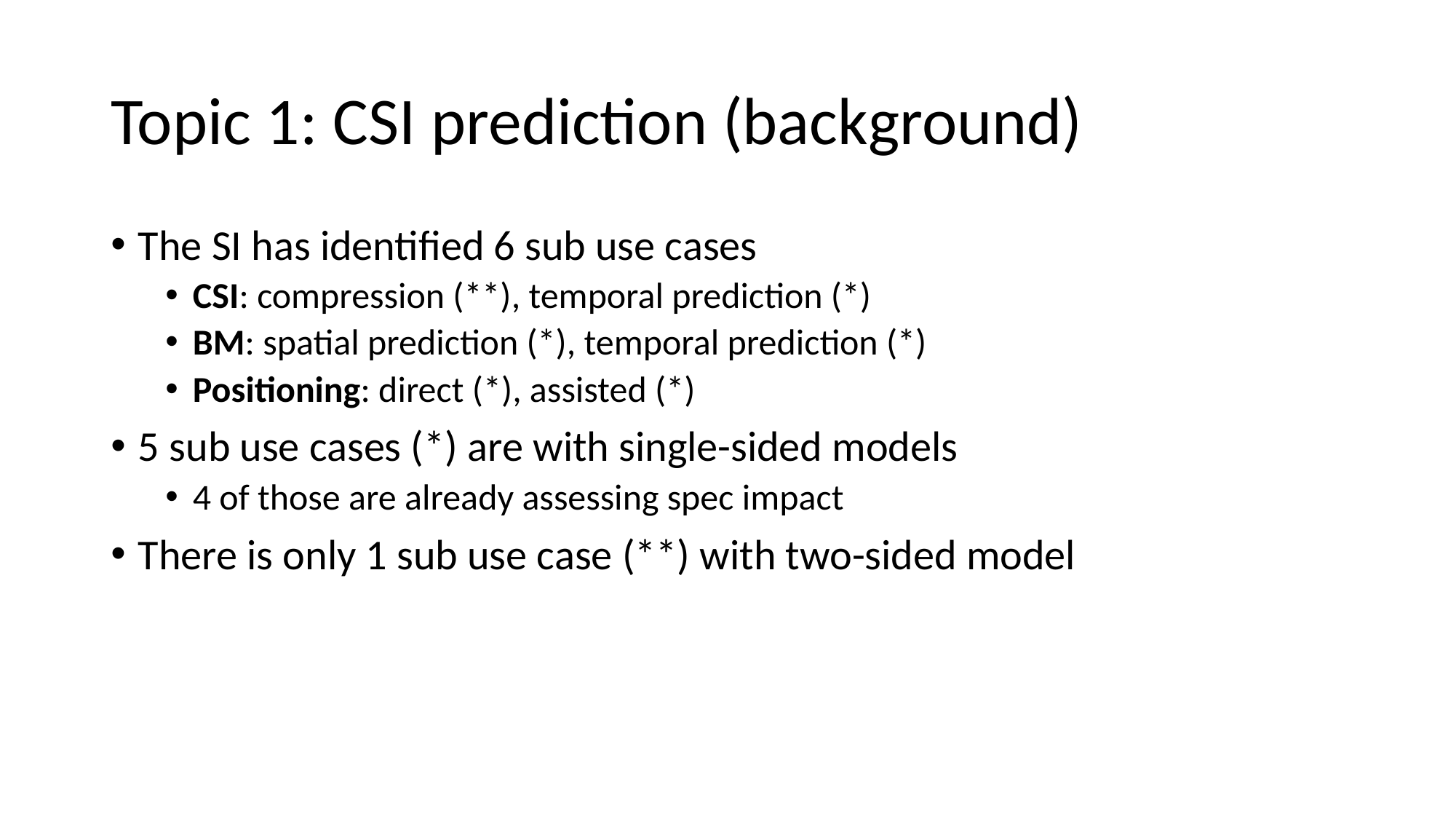

# Topic 1: CSI prediction (background)
The SI has identified 6 sub use cases
CSI: compression (**), temporal prediction (*)
BM: spatial prediction (*), temporal prediction (*)
Positioning: direct (*), assisted (*)
5 sub use cases (*) are with single-sided models
4 of those are already assessing spec impact
There is only 1 sub use case (**) with two-sided model